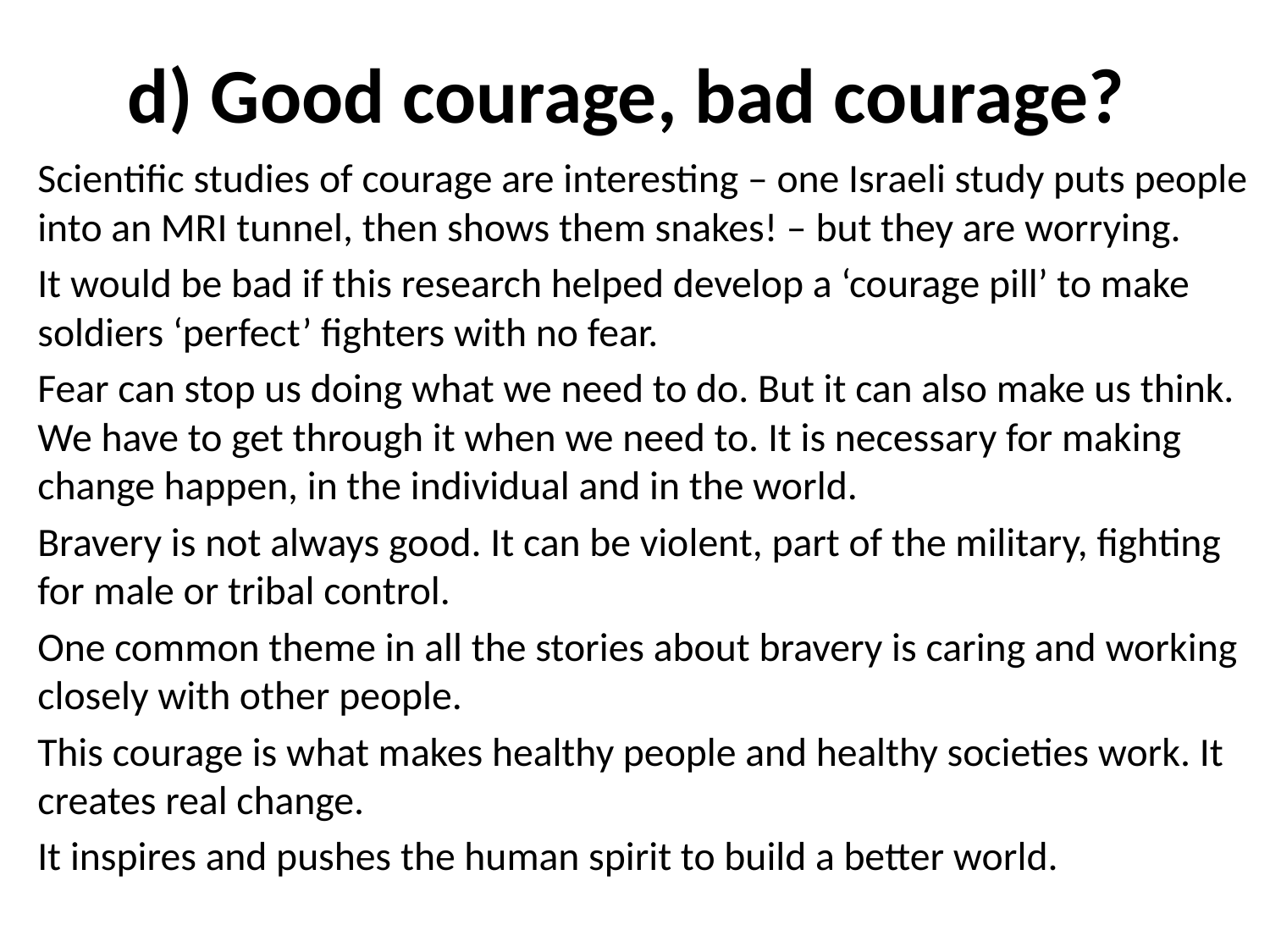

# d) Good courage, bad courage?
Scientific studies of courage are interesting – one Israeli study puts people into an MRI tunnel, then shows them snakes! – but they are worrying.
It would be bad if this research helped develop a ‘courage pill’ to make soldiers ‘perfect’ fighters with no fear.
Fear can stop us doing what we need to do. But it can also make us think. We have to get through it when we need to. It is necessary for making change happen, in the individual and in the world.
Bravery is not always good. It can be violent, part of the military, fighting for male or tribal control.
One common theme in all the stories about bravery is caring and working closely with other people.
This courage is what makes healthy people and healthy societies work. It creates real change.
It inspires and pushes the human spirit to build a better world.